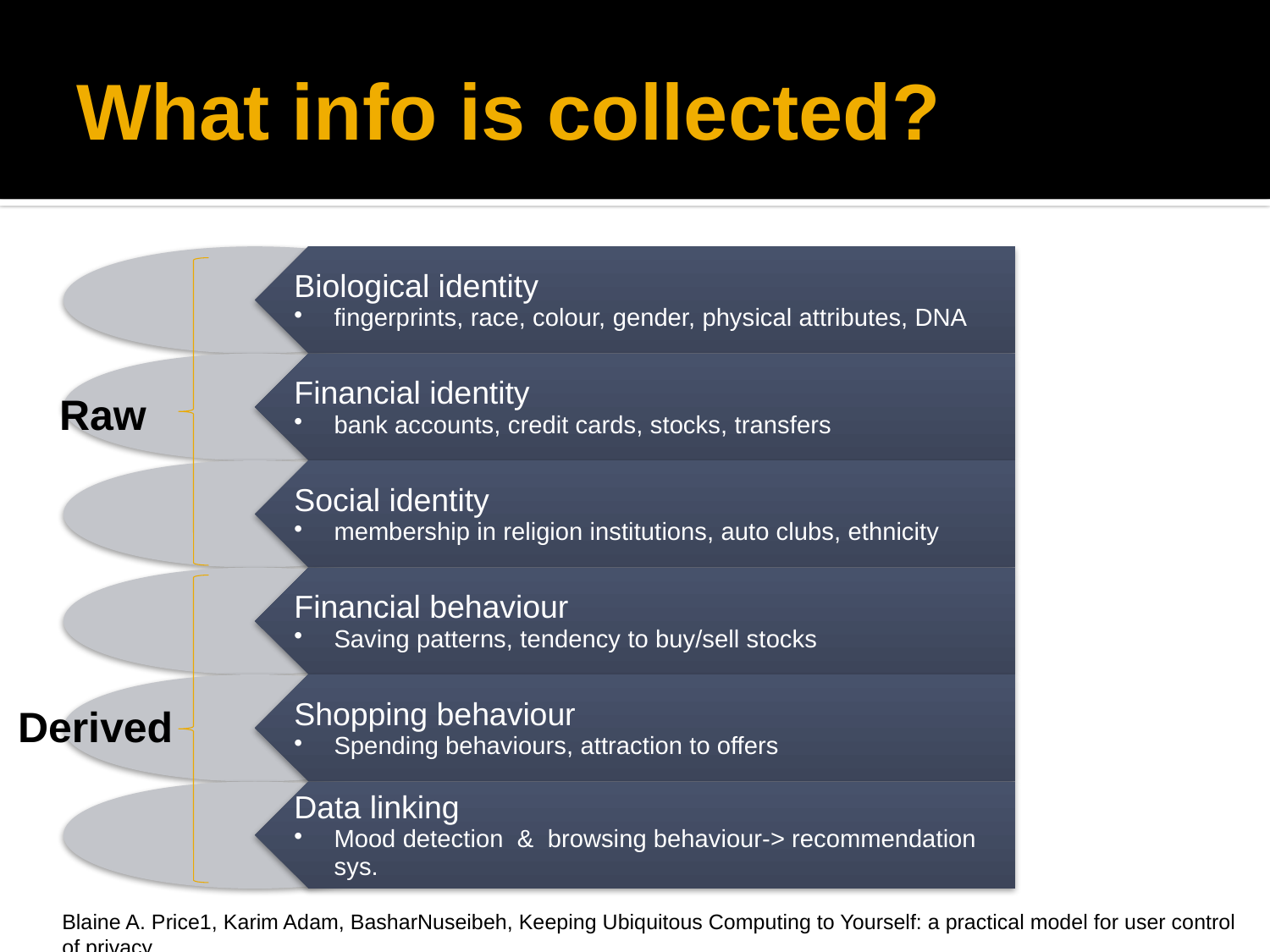

# What info is collected?
Biological identity
fingerprints, race, colour, gender, physical attributes, DNA
Financial identity
bank accounts, credit cards, stocks, transfers
Social identity
Financial behaviour
Shopping behaviour
Spending behaviours, attraction to offers
Data linking
Mood detection  &  browsing behaviour-> recommendation sys.
membership in religion institutions, auto clubs, ethnicity
Saving patterns, tendency to buy/sell stocks

Raw

Derived
Blaine A. Price1, Karim Adam, BasharNuseibeh, Keeping Ubiquitous Computing to Yourself: a practical model for user control of privacy.